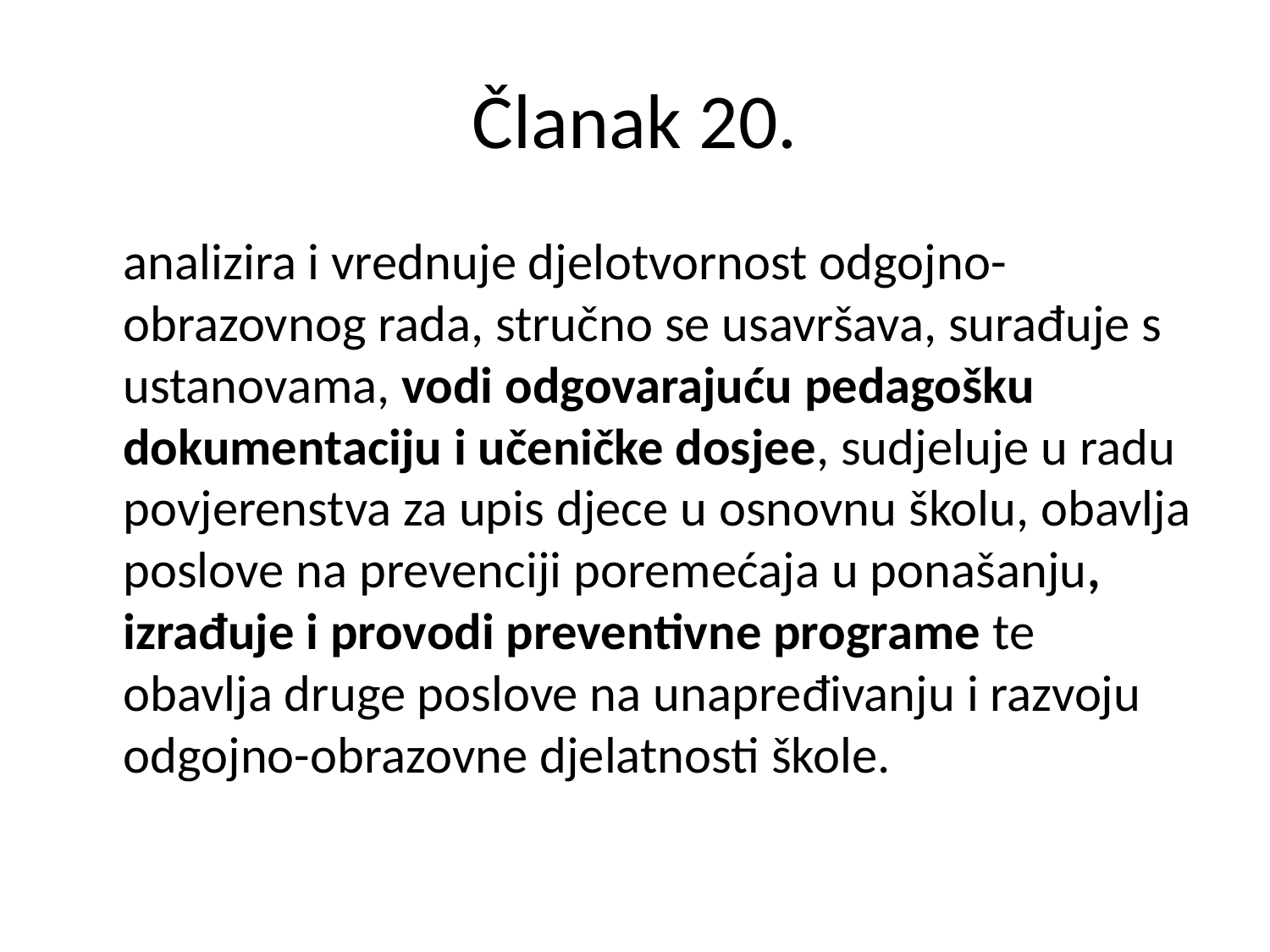

# Članak 20.
	analizira i vrednuje djelotvornost odgojno-obrazovnog rada, stručno se usavršava, surađuje s ustanovama, vodi odgovarajuću pedagošku dokumentaciju i učeničke dosjee, sudjeluje u radu povjerenstva za upis djece u osnovnu školu, obavlja poslove na prevenciji poremećaja u ponašanju, izrađuje i provodi preventivne programe te obavlja druge poslove na unapređivanju i razvoju odgojno-obrazovne djelatnosti škole.